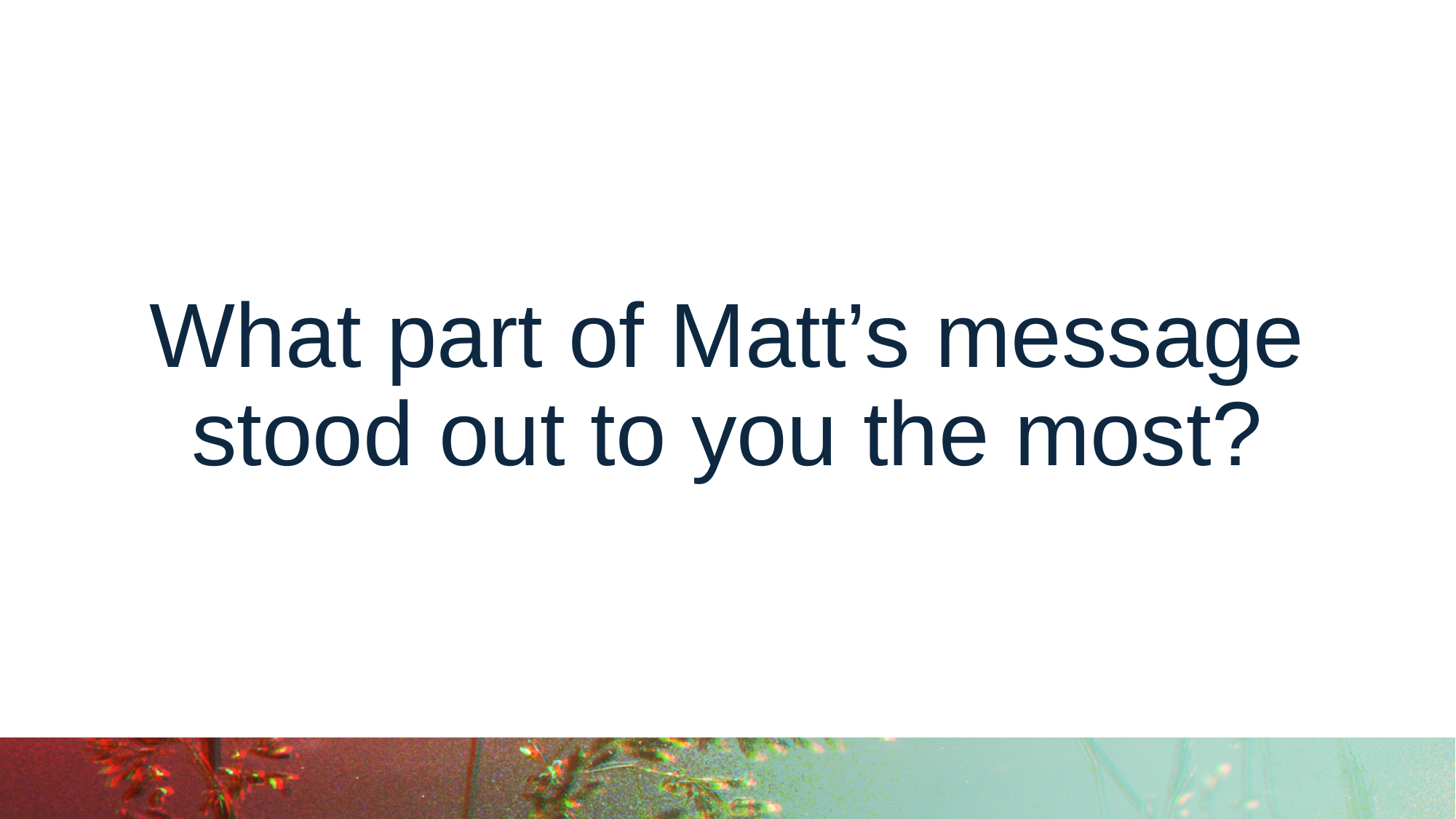

# What part of Matt’s message stood out to you the most?